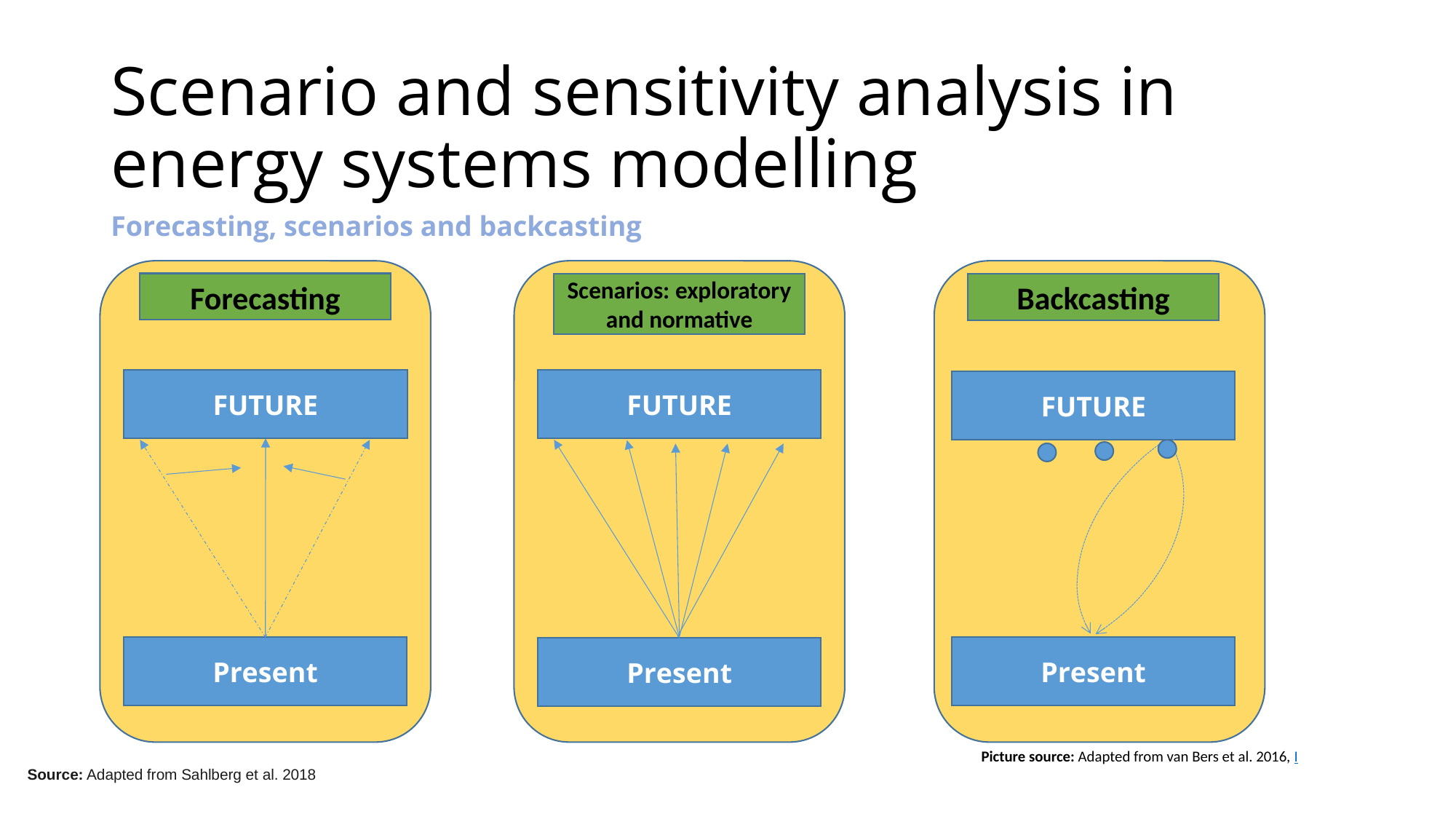

Scenario and sensitivity analysis in energy systems modelling
Forecasting, scenarios and backcasting

Forecasting
Scenarios: exploratory and normative
Backcasting

FUTURE
FUTURE
FUTURE

Present
Present
Present
Picture source: Adapted from van Bers et al. 2016, I
Source: Adapted from Sahlberg et al. 2018